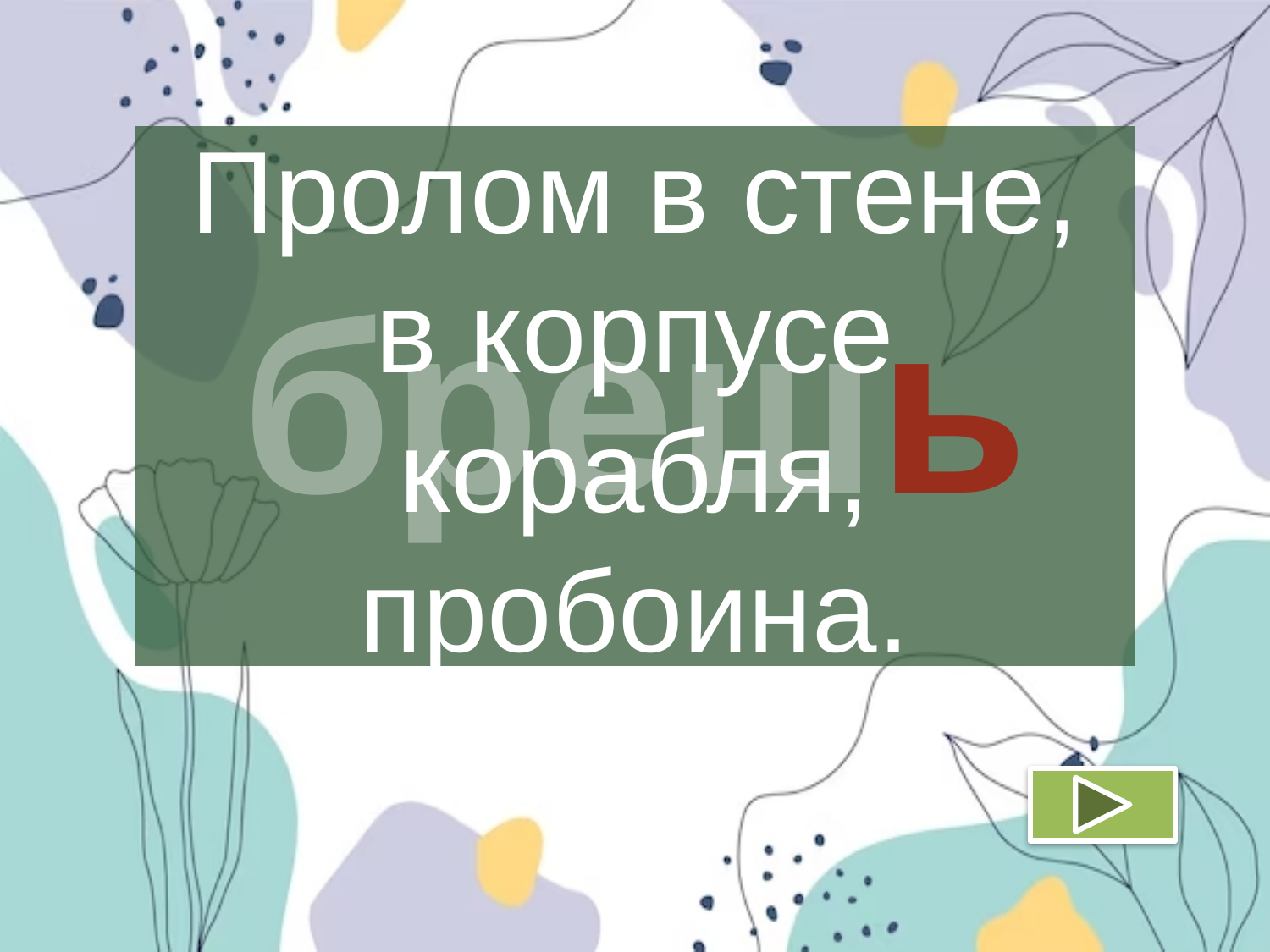

брешь
Пролом в стене, в корпусе корабля, пробоина.